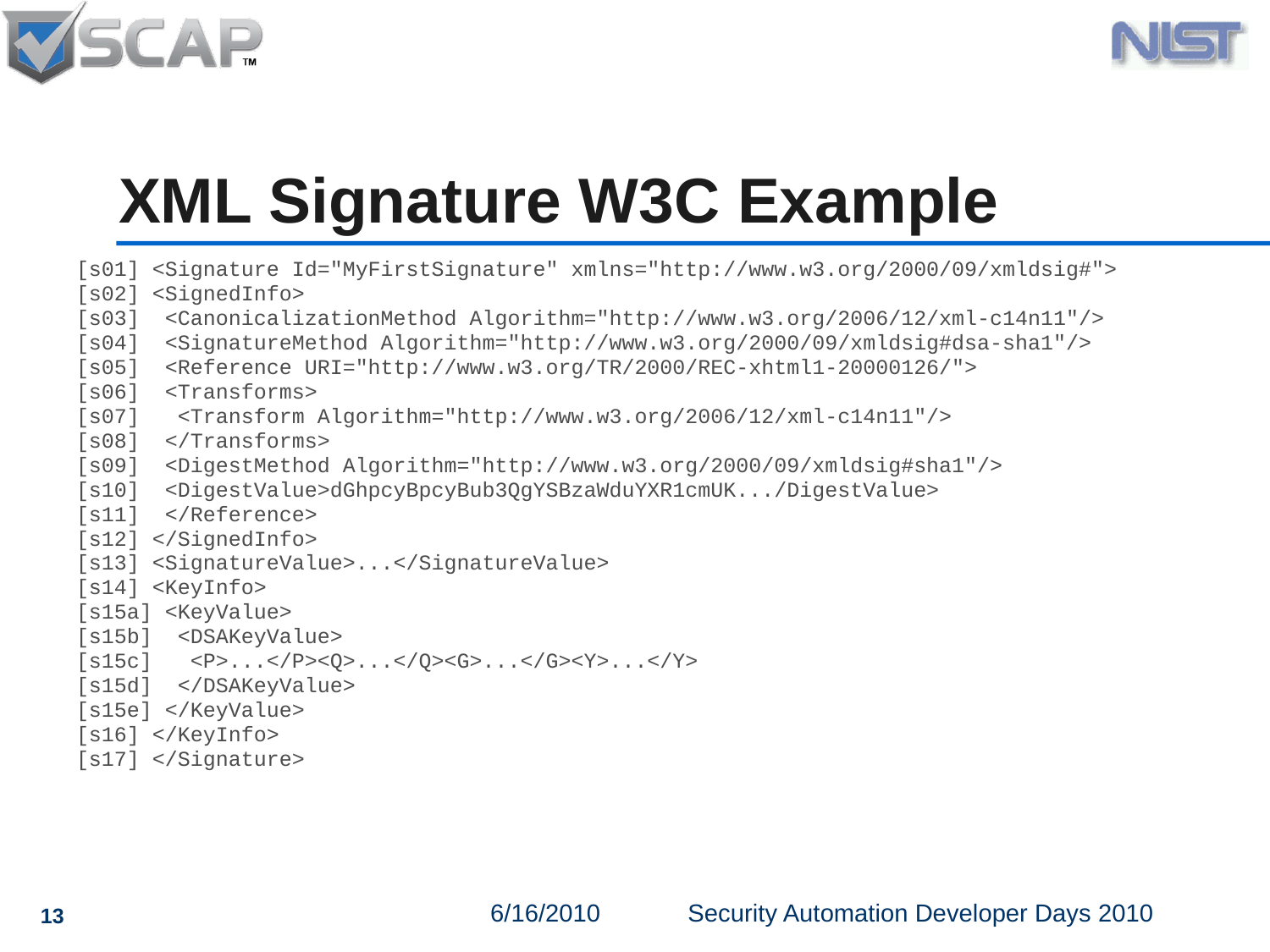

# XML Signature W3C Example
[s01] <Signature Id="MyFirstSignature" xmlns="http://www.w3.org/2000/09/xmldsig#">
[s02] <SignedInfo>
[s03]  <CanonicalizationMethod Algorithm="http://www.w3.org/2006/12/xml-c14n11"/>
[s04]  <SignatureMethod Algorithm="http://www.w3.org/2000/09/xmldsig#dsa-sha1"/>
[s05]  <Reference URI="http://www.w3.org/TR/2000/REC-xhtml1-20000126/">
[s06]  <Transforms>
[s07]   <Transform Algorithm="http://www.w3.org/2006/12/xml-c14n11"/>
[s08]  </Transforms>
[s09]  <DigestMethod Algorithm="http://www.w3.org/2000/09/xmldsig#sha1"/>
[s10]  <DigestValue>dGhpcyBpcyBub3QgYSBzaWduYXR1cmUK.../DigestValue>
[s11]  </Reference>
[s12] </SignedInfo>
[s13] <SignatureValue>...</SignatureValue>
[s14] <KeyInfo>
[s15a] <KeyValue>
[s15b]  <DSAKeyValue>
[s15c]   <P>...</P><Q>...</Q><G>...</G><Y>...</Y>
[s15d]  </DSAKeyValue>
[s15e] </KeyValue>
[s16] </KeyInfo>
[s17] </Signature>
13
6/16/2010
Security Automation Developer Days 2010